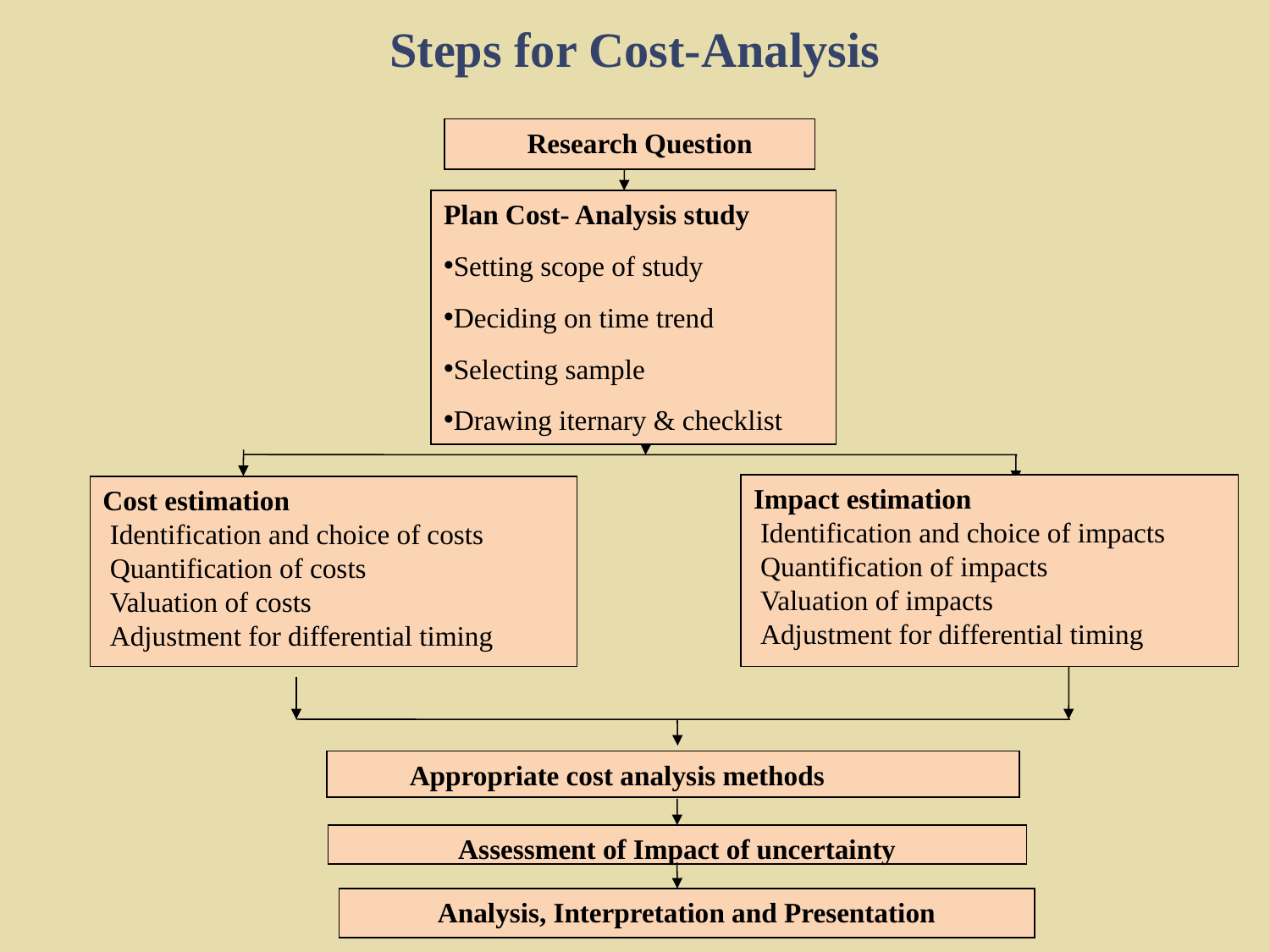

# Steps for Cost-Analysis
          Research Question
Plan Cost- Analysis study
Setting scope of study
Deciding on time trend
Selecting sample
Drawing iternary & checklist

Impact estimation
 Identification and choice of impacts
 Quantification of impacts
 Valuation of impacts
 Adjustment for differential timing

Cost estimation
 Identification and choice of costs
 Quantification of costs
 Valuation of costs
 Adjustment for differential timing
          Appropriate cost analysis methods
Assessment of Impact of uncertainty
Analysis, Interpretation and Presentation